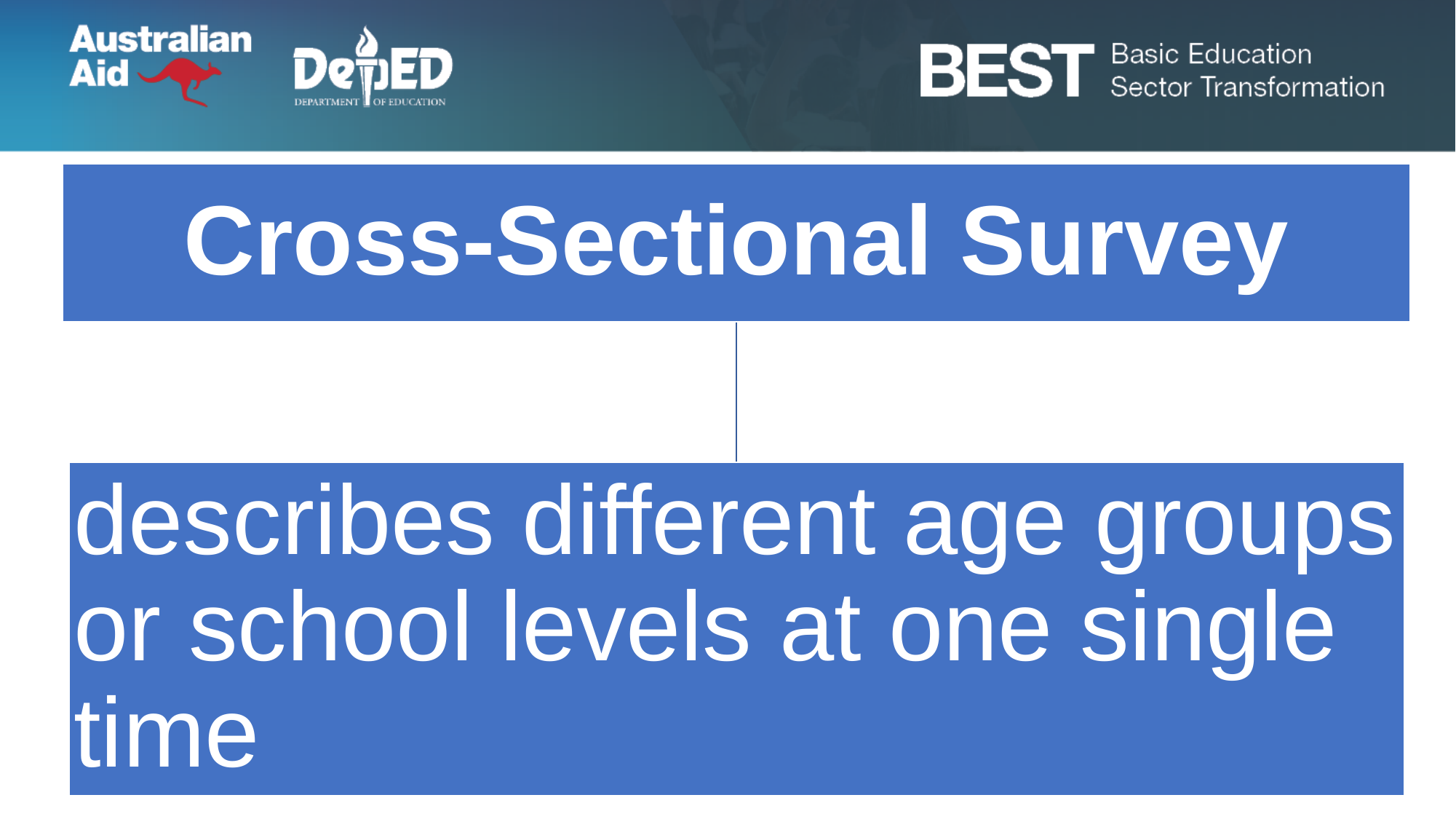

Cross-Sectional Survey
describes different age groups or school levels at one single time